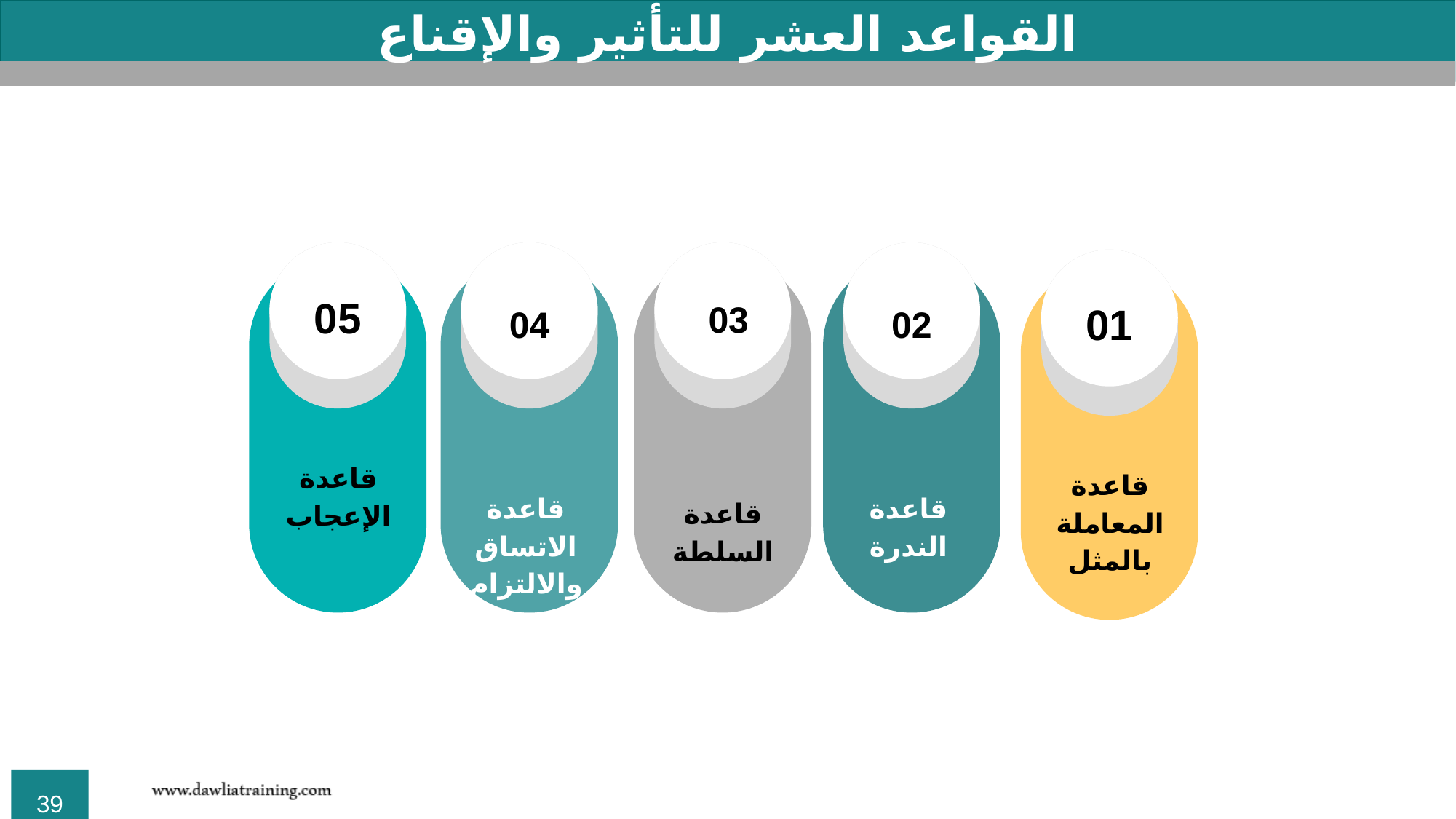

القواعد العشر للتأثير والإقناع

05
قاعدة الإعجاب

04
قاعدة الاتساق والالتزام

03
قاعدة السلطة

02
قاعدة الندرة

01
قاعدة المعاملة بالمثل